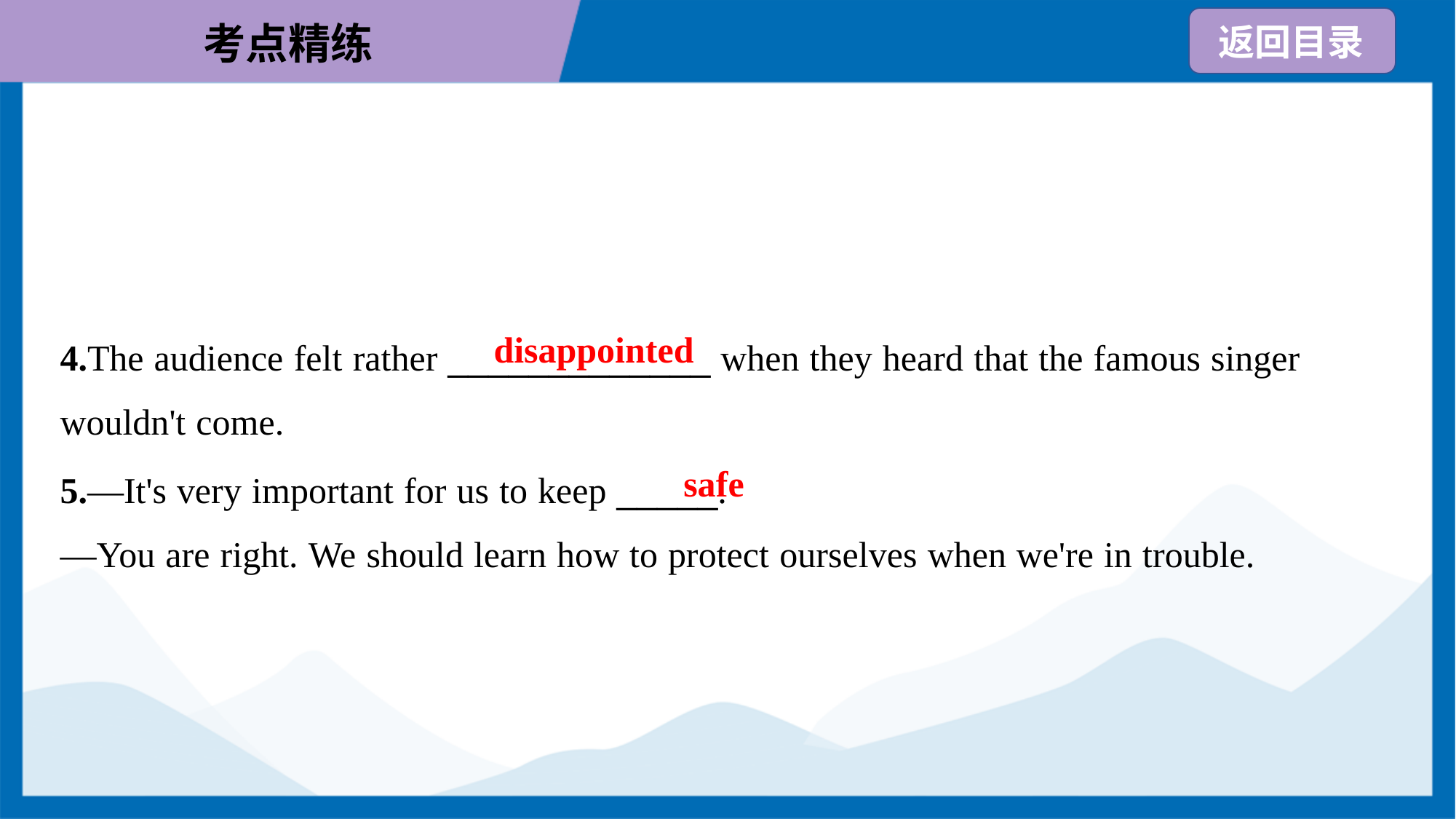

disappointed
4.The audience felt rather _____________ when they heard that the famous singer
wouldn't come.
safe
5.—It's very important for us to keep _____.
—You are right. We should learn how to protect ourselves when we're in trouble.